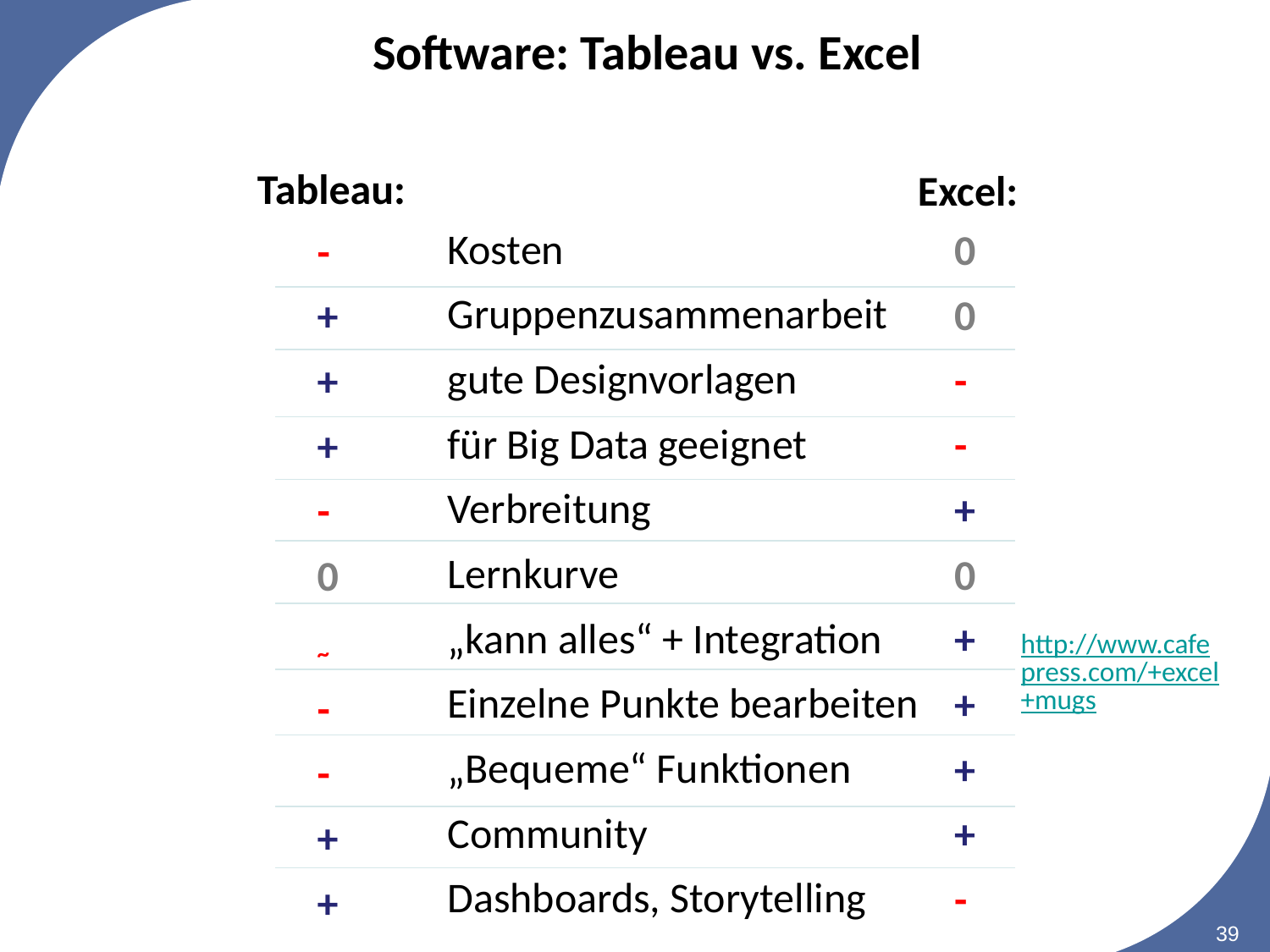

# Software: Tableau vs. Excel
Tableau:
Excel:
Kosten
Gruppenzusammenarbeit
gute Designvorlagen
für Big Data geeignet
Verbreitung
Lernkurve
„kann alles“ + Integration
Einzelne Punkte bearbeiten
„Bequeme“ Funktionen
Community
Dashboards, Storytelling
0
0
-
-
+
0
+
+
+
+
-
-
+
+
+
-
0
~
-
-
+
+
http://www.cafepress.com/+excel+mugs